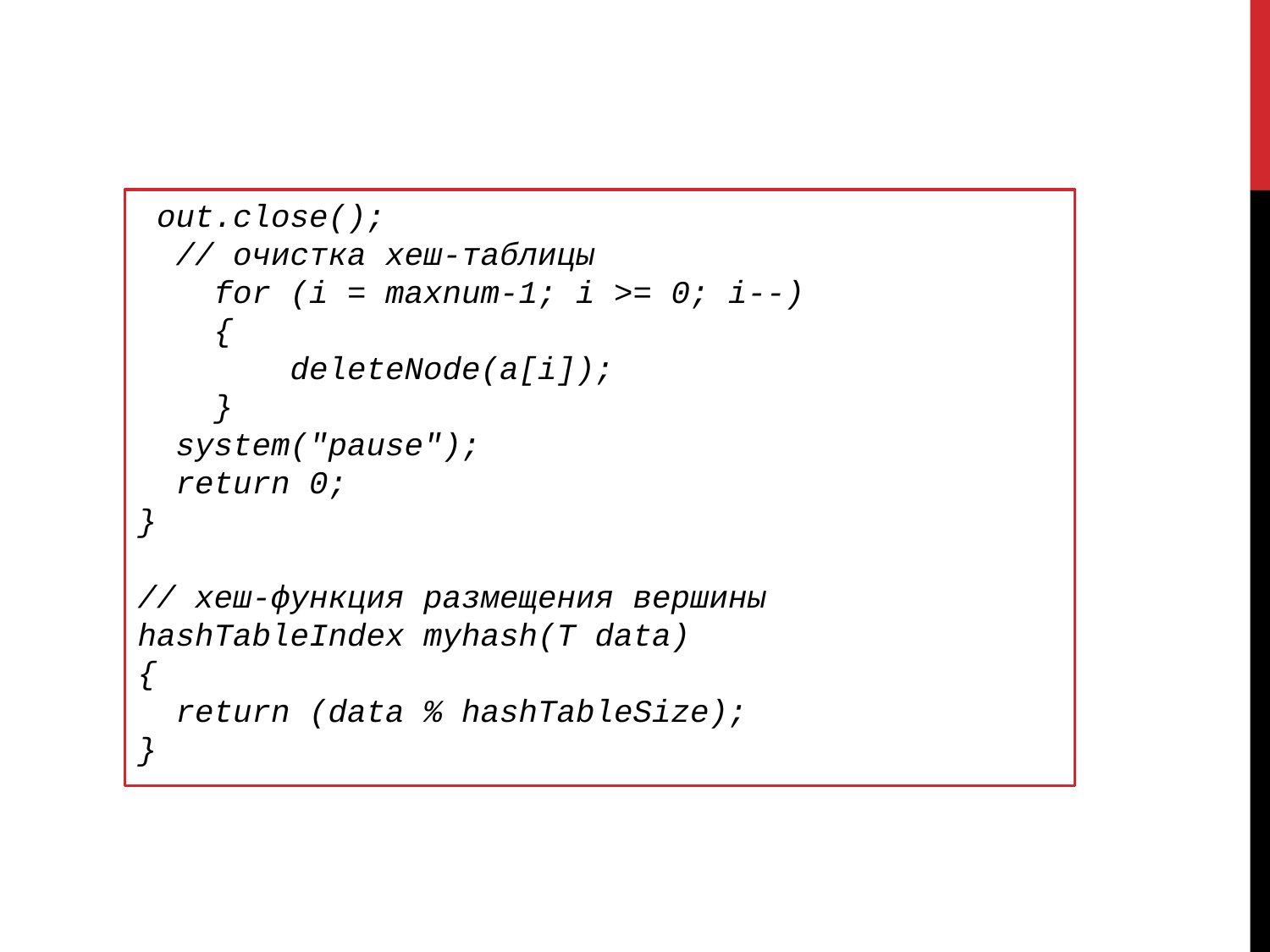

out.close();
  // очистка хеш-таблицы
    for (i = maxnum-1; i >= 0; i--)
    {
        deleteNode(a[i]);
    }
  system("pause");
  return 0;
}

// хеш-функция размещения вершины
hashTableIndex myhash(T data)
{
  return (data % hashTableSize);
}